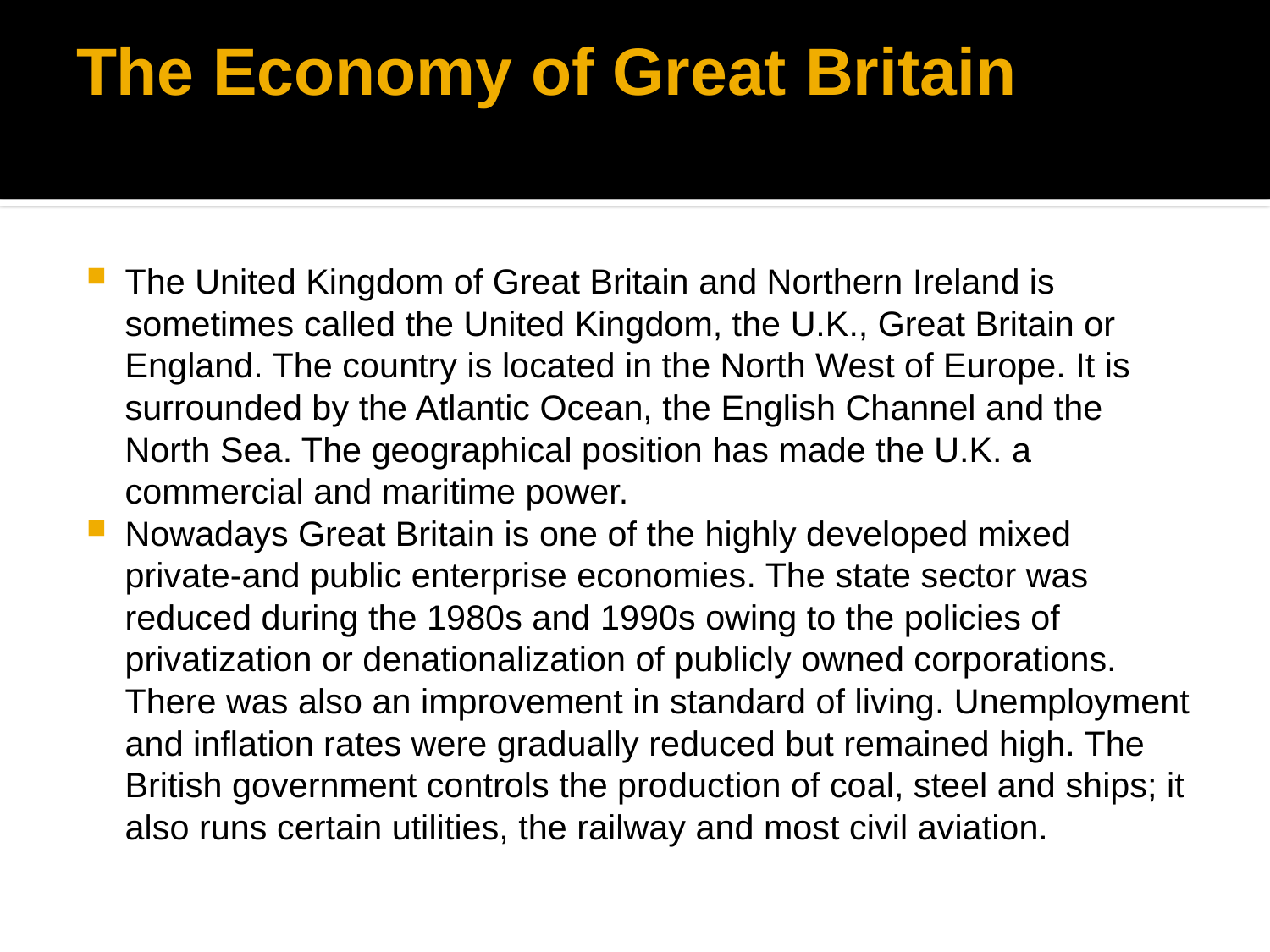

# The Economy of Great Britain
The United Kingdom of Great Britain and Northern Ireland is sometimes called the United Kingdom, the U.K., Great Britain or England. The country is located in the North West of Europe. It is surrounded by the Atlantic Ocean, the English Channel and the North Sea. The geographical position has made the U.K. a commercial and maritime power.
Nowadays Great Britain is one of the highly developed mixed private-and public enterprise economies. The state sector was reduced during the 1980s and 1990s owing to the policies of privatization or denationalization of publicly owned corporations. There was also an improvement in standard of living. Unemployment and inflation rates were gradually reduced but remained high. The British government controls the production of coal, steel and ships; it also runs certain utilities, the railway and most civil aviation.